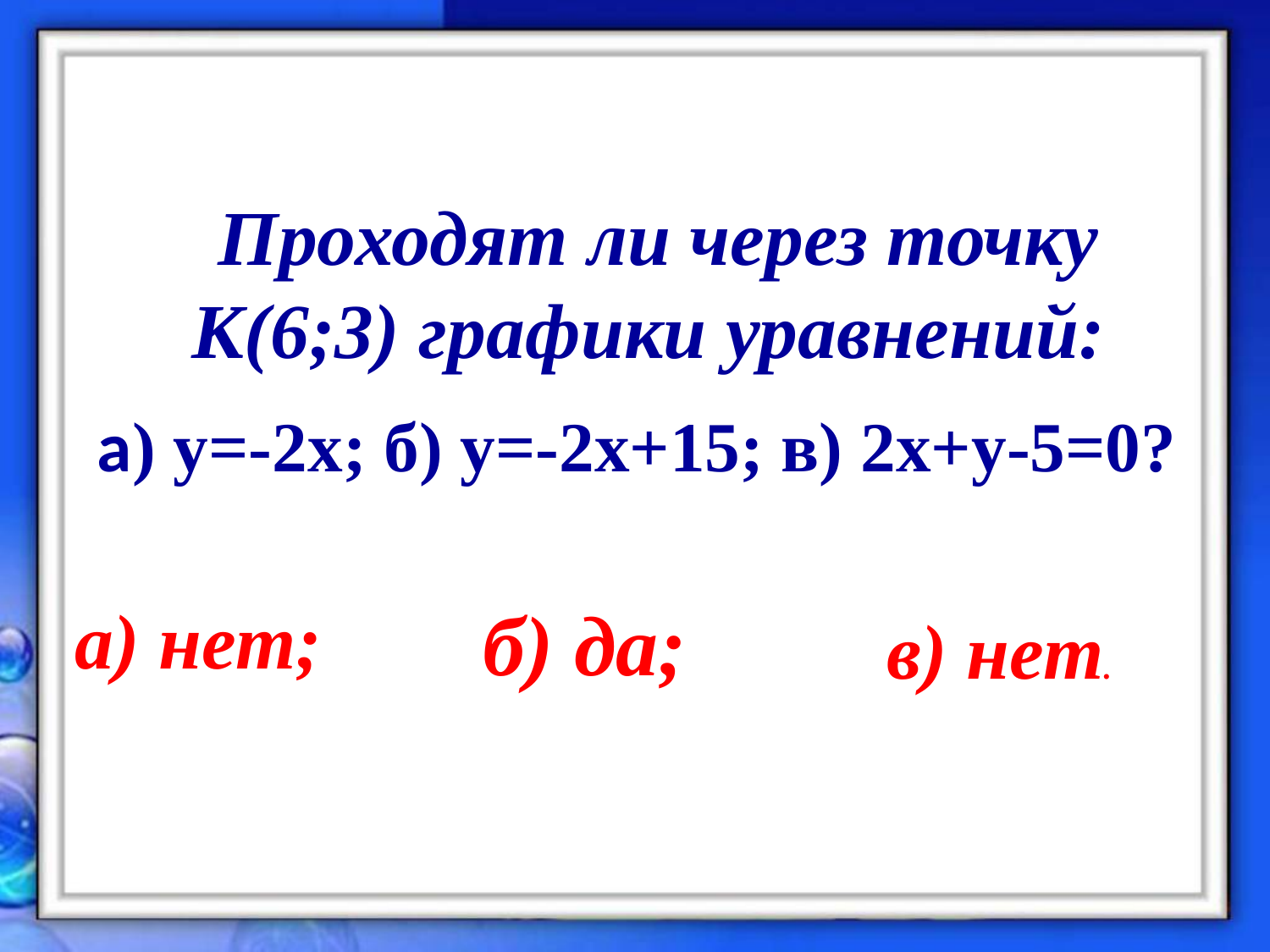

# Проходят ли через точку К(6;3) графики уравнений:
а) y=-2x; б) у=-2х+15; в) 2х+у-5=0?
а) нет;
б) да;
в) нет.